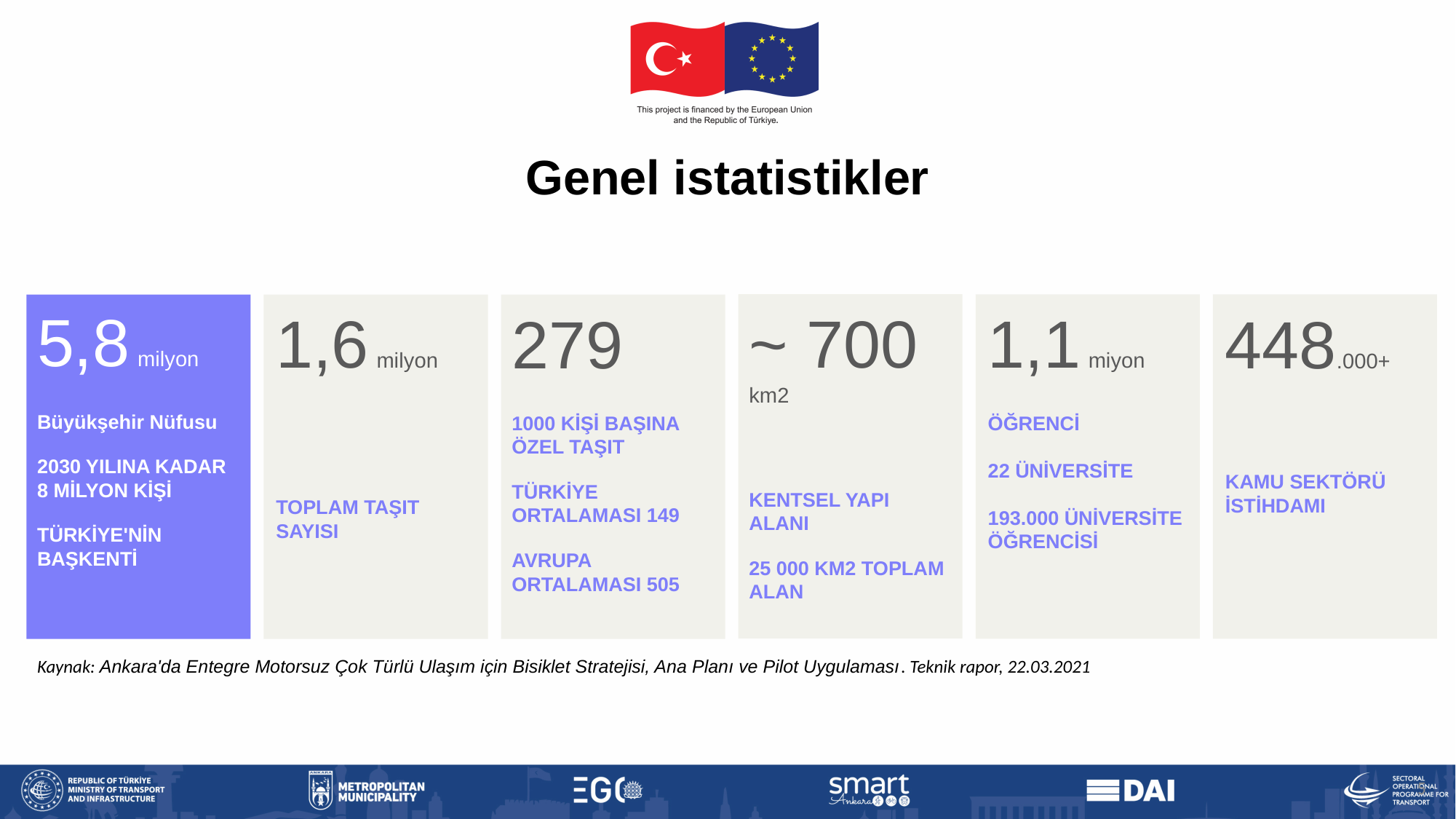

# Genel istatistikler

5,8 milyon

Büyükşehir Nüfusu
2030 YILINA KADAR 8 MİLYON KİŞİ
TÜRKİYE'NİN BAŞKENTİ

1,6 milyon

TOPLAM TAŞIT SAYISI
279

1000 KİŞİ BAŞINA ÖZEL TAŞIT
TÜRKİYE ORTALAMASI 149
AVRUPA ORTALAMASI 505
~ 700 km2

KENTSEL YAPI ALANI
25 000 KM2 TOPLAM ALAN
1,1 miyon

ÖĞRENCİ

22 ÜNİVERSİTE

193.000 ÜNİVERSİTE ÖĞRENCİSİ
448.000+

KAMU SEKTÖRÜ İSTİHDAMI
Kaynak: Ankara'da Entegre Motorsuz Çok Türlü Ulaşım için Bisiklet Stratejisi, Ana Planı ve Pilot Uygulaması. Teknik rapor, 22.03.2021
5